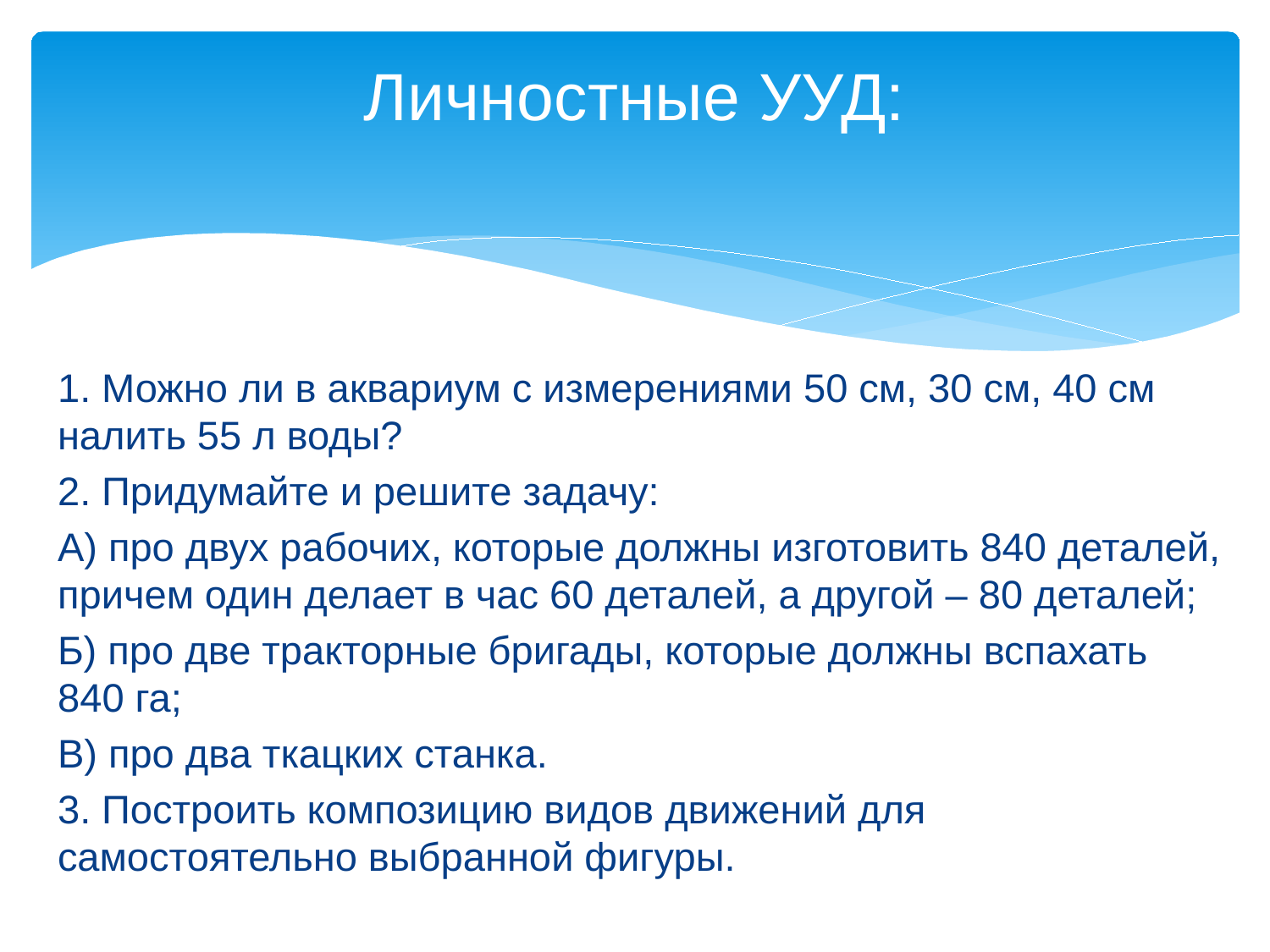

# Личностные УУД:
1. Можно ли в аквариум с измерениями 50 см, 30 см, 40 см налить 55 л воды?
2. Придумайте и решите задачу:
А) про двух рабочих, которые должны изготовить 840 деталей, причем один делает в час 60 деталей, а другой – 80 деталей;
Б) про две тракторные бригады, которые должны вспахать 840 га;
В) про два ткацких станка.
3. Построить композицию видов движений для самостоятельно выбранной фигуры.